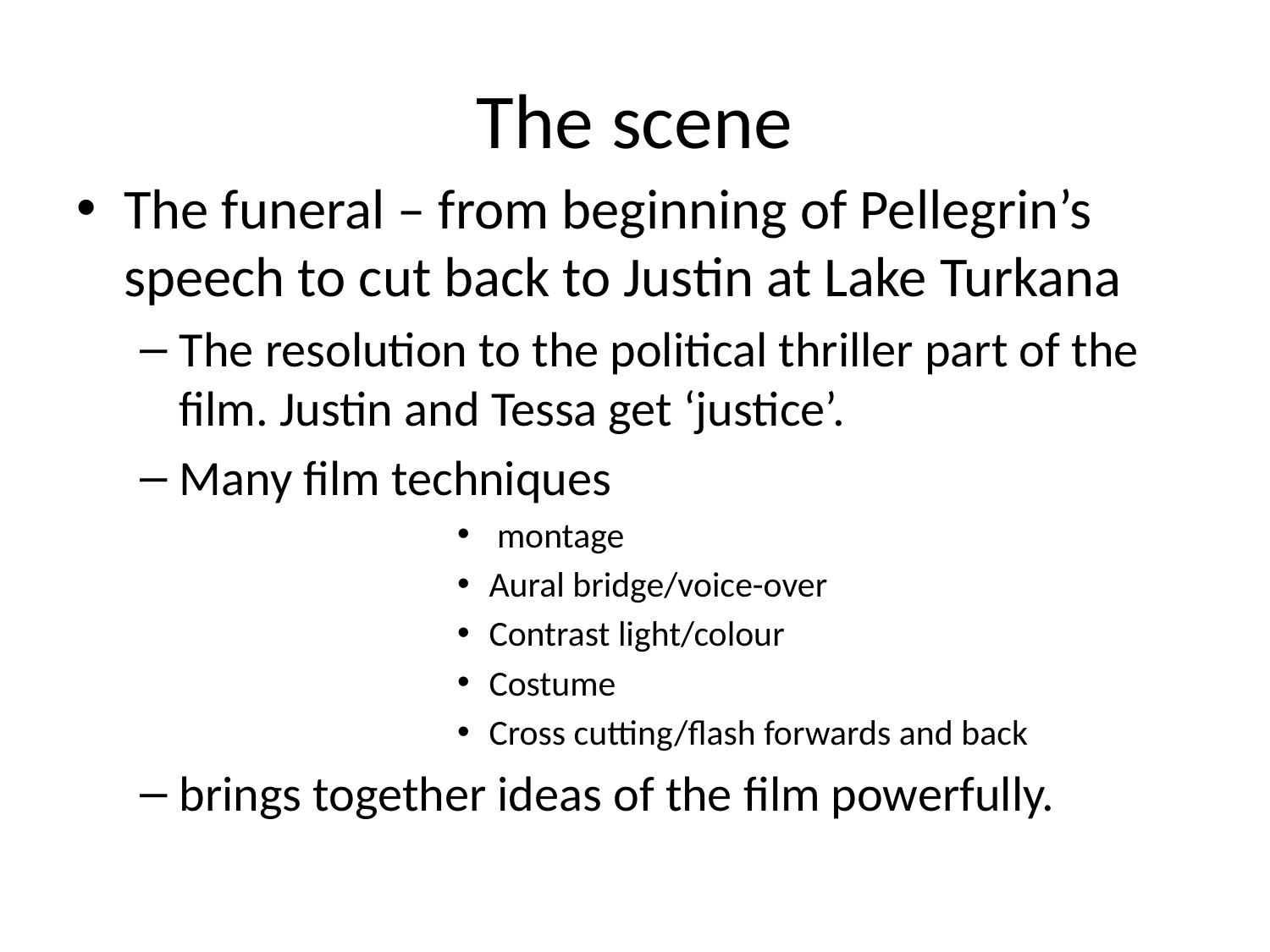

# The scene
The funeral – from beginning of Pellegrin’s speech to cut back to Justin at Lake Turkana
The resolution to the political thriller part of the film. Justin and Tessa get ‘justice’.
Many film techniques
 montage
Aural bridge/voice-over
Contrast light/colour
Costume
Cross cutting/flash forwards and back
brings together ideas of the film powerfully.